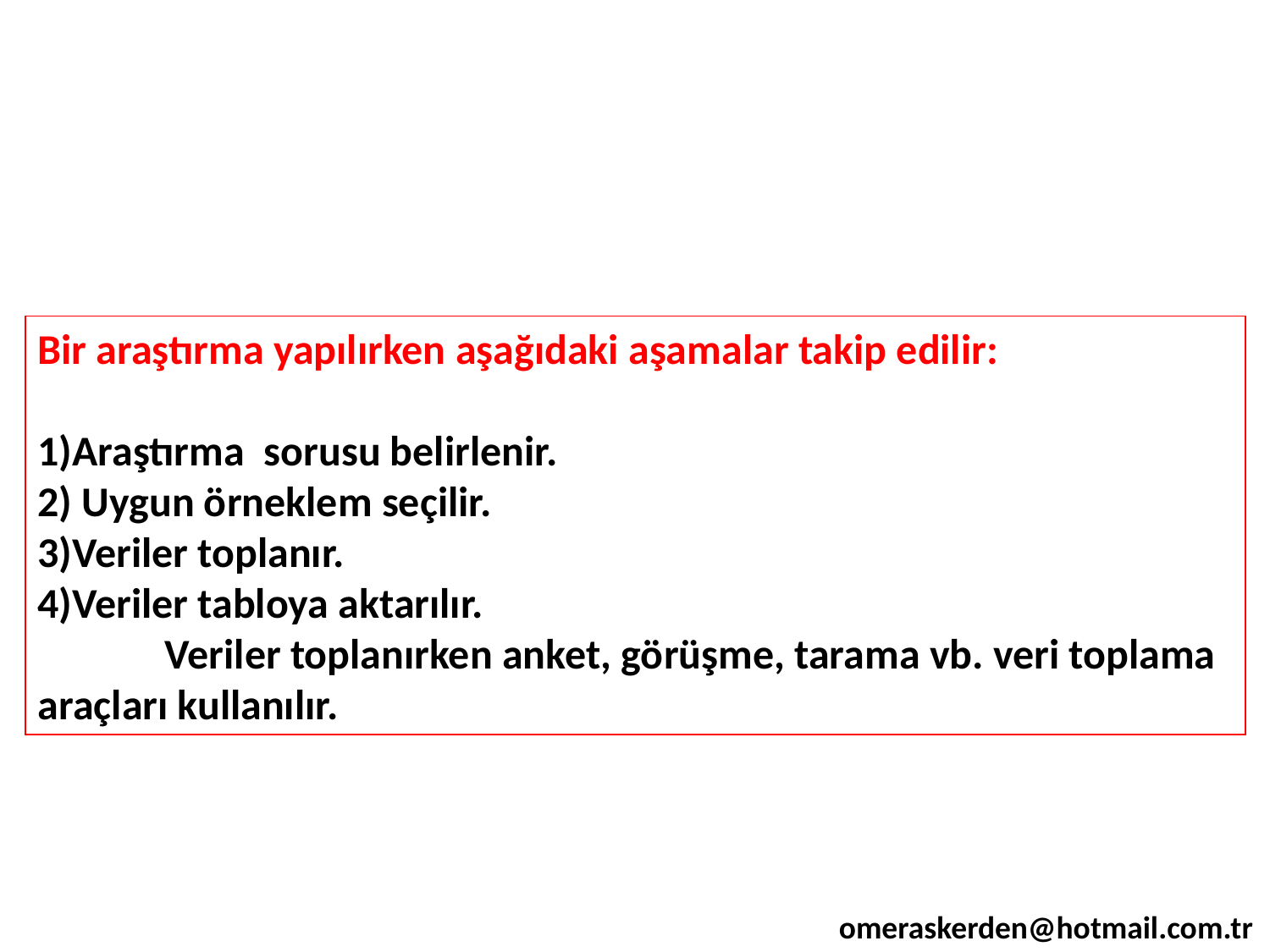

Bir araştırma yapılırken aşağıdaki aşamalar takip edilir:

1)Araştırma  sorusu belirlenir.
2) Uygun örneklem seçilir.
3)Veriler toplanır.
4)Veriler tabloya aktarılır.
	Veriler toplanırken anket, görüşme, tarama vb. veri toplama araçları kullanılır.
omeraskerden@hotmail.com.tr